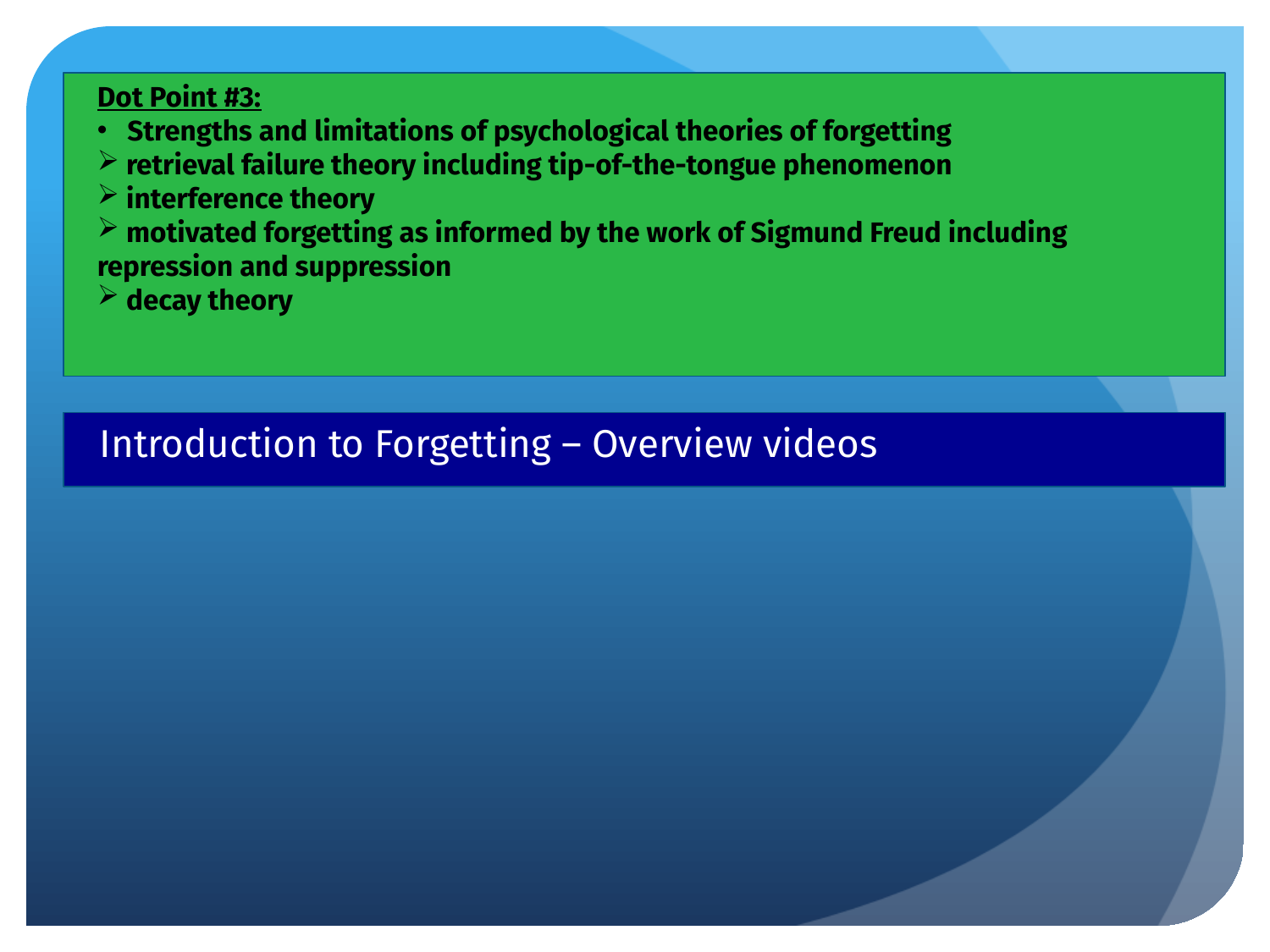

#

Dot Point #3:
   Strengths and limitations of psychological theories of forgetting
 retrieval failure theory including tip-of-the-tongue phenomenon
 interference theory
 motivated forgetting as informed by the work of Sigmund Freud including repression and suppression
 decay theory

Introduction to Forgetting – Overview videos